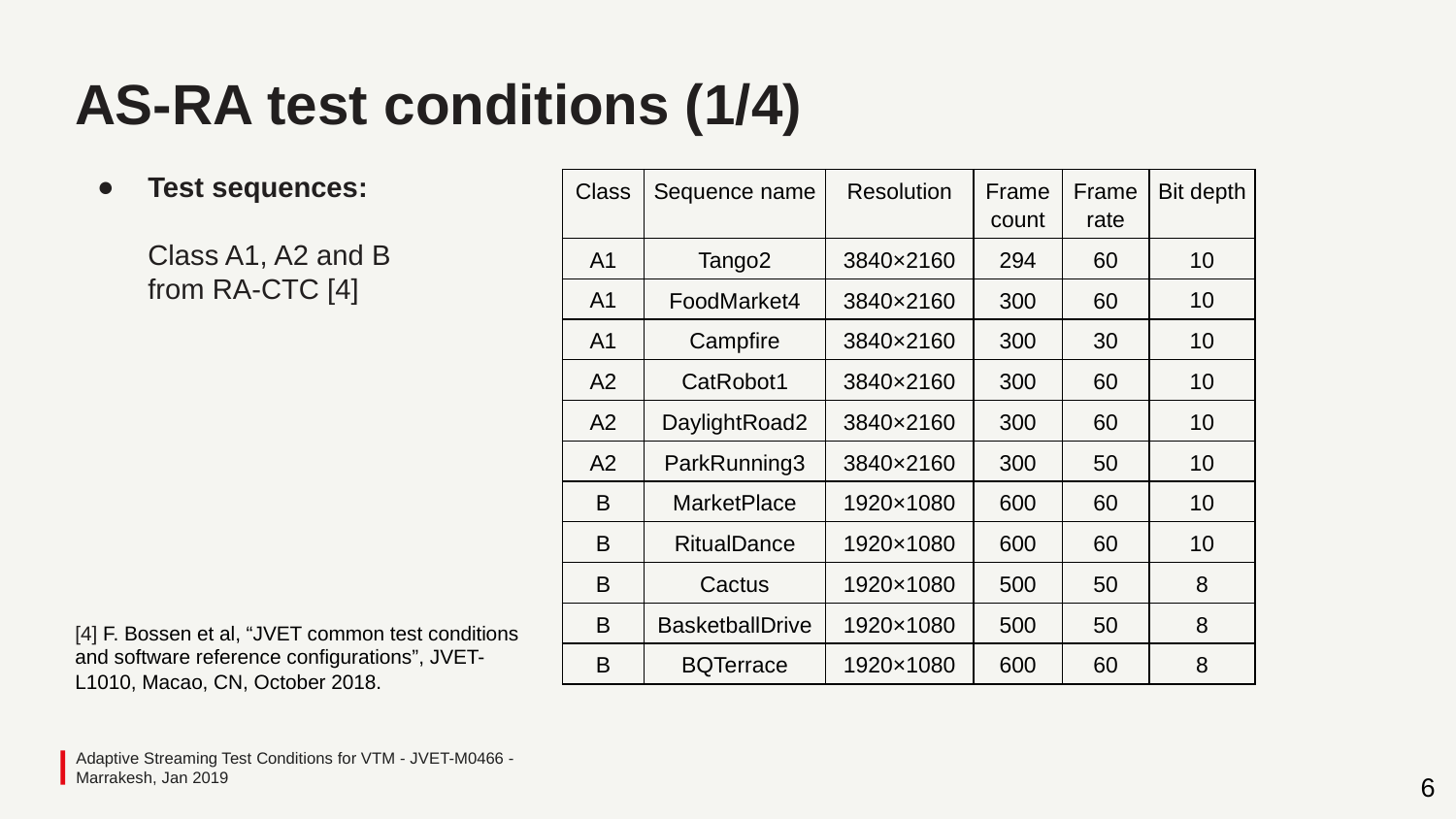

AS-RA test conditions (1/4)
Test sequences:

Class A1, A2 and B
from RA-CTC [4]

| Class | Sequence name | Resolution | Frame count | Frame rate | Bit depth |
| --- | --- | --- | --- | --- | --- |
| A1 | Tango2 | 3840×2160 | 294 | 60 | 10 |
| A1 | FoodMarket4 | 3840×2160 | 300 | 60 | 10 |
| A1 | Campfire | 3840×2160 | 300 | 30 | 10 |
| A2 | CatRobot1 | 3840×2160 | 300 | 60 | 10 |
| A2 | DaylightRoad2 | 3840×2160 | 300 | 60 | 10 |
| A2 | ParkRunning3 | 3840×2160 | 300 | 50 | 10 |
| B | MarketPlace | 1920×1080 | 600 | 60 | 10 |
| B | RitualDance | 1920×1080 | 600 | 60 | 10 |
| B | Cactus | 1920×1080 | 500 | 50 | 8 |
| B | BasketballDrive | 1920×1080 | 500 | 50 | 8 |
| B | BQTerrace | 1920×1080 | 600 | 60 | 8 |
[4] F. Bossen et al, “JVET common test conditions and software reference configurations”, JVET-L1010, Macao, CN, October 2018.

Adaptive Streaming Test Conditions for VTM - JVET-M0466 - Marrakesh, Jan 2019
6